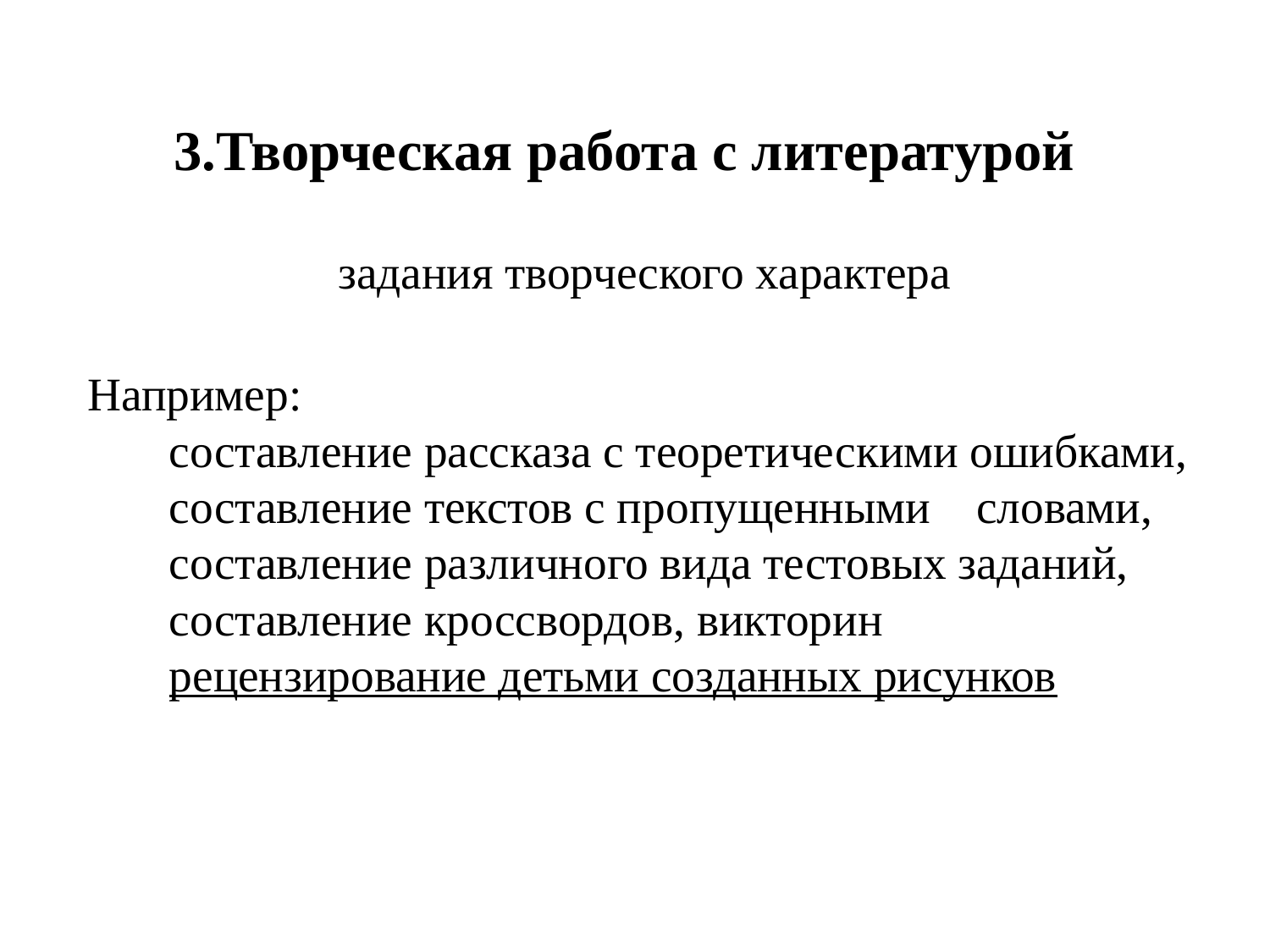

# 3.Творческая работа с литературой
задания творческого характера
Например:
       составление рассказа с теоретическими ошибками,
       составление текстов с пропущенными    словами,
       составление различного вида тестовых заданий,
       составление кроссвордов, викторин
       рецензирование детьми созданных рисунков